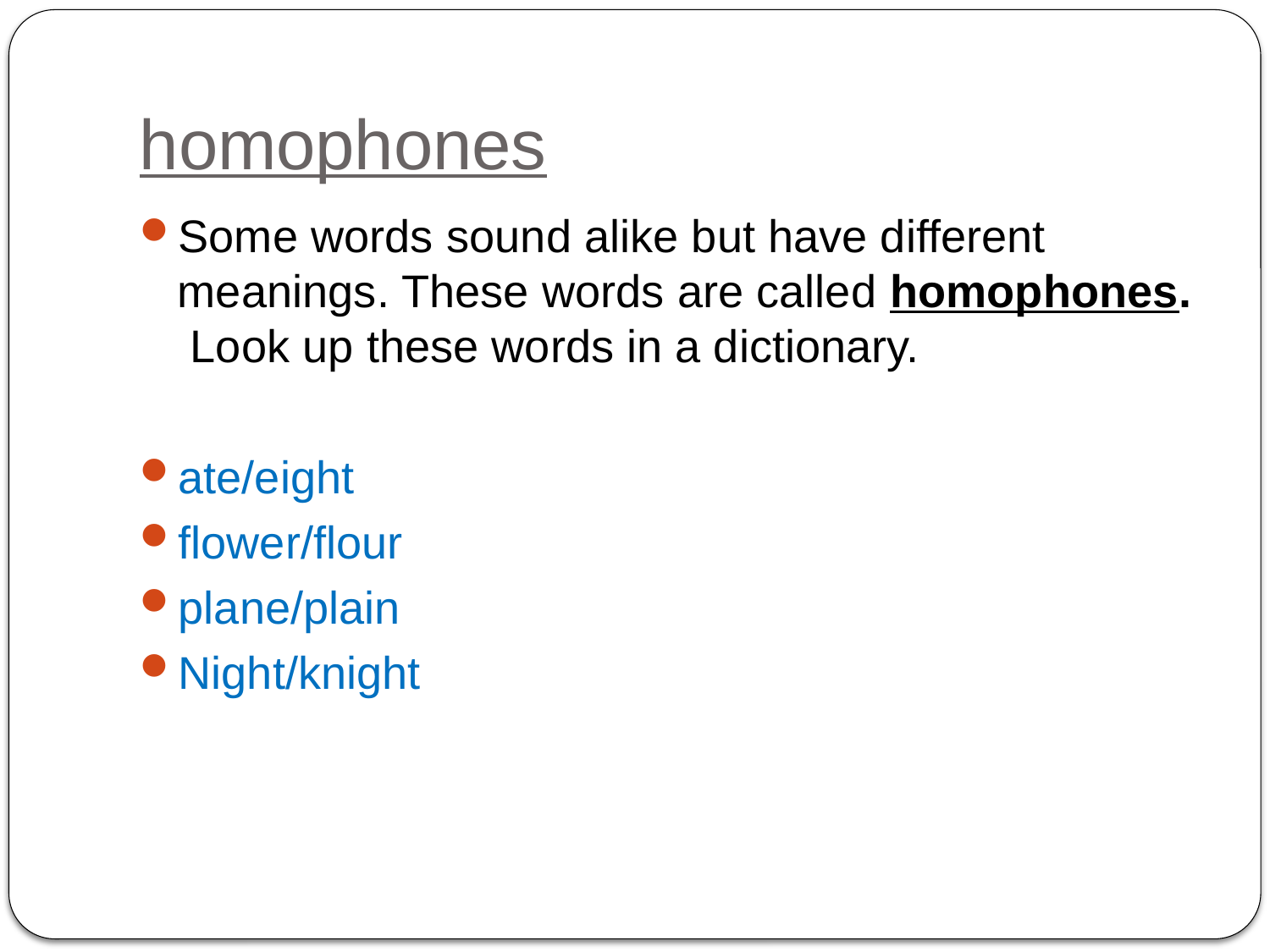

# homophones
Some words sound alike but have different meanings. These words are called homophones.  Look up these words in a dictionary.

ate/eight
flower/flour
plane/plain
Night/knight